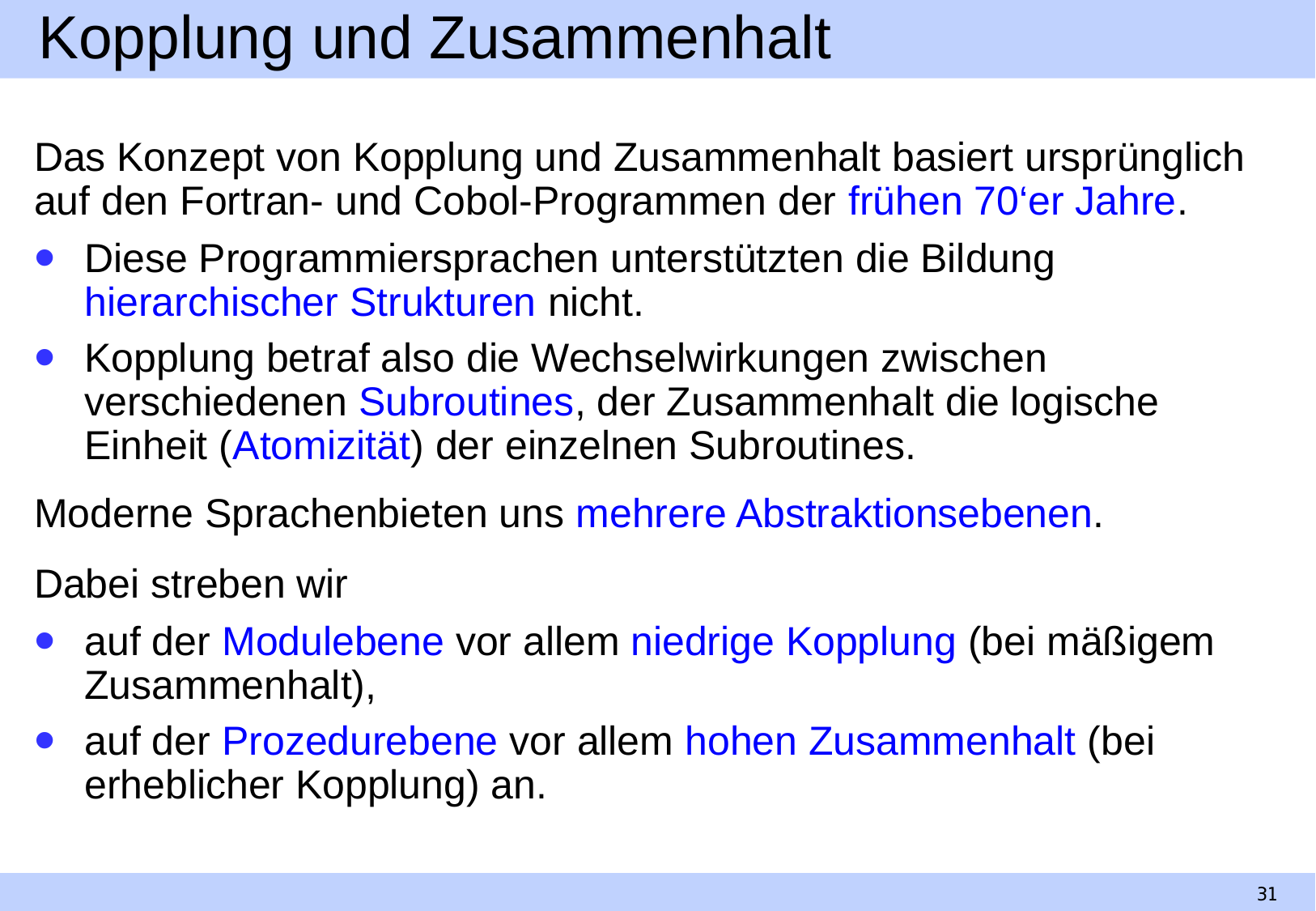

# Kopplung und Zusammenhalt
Das Konzept von Kopplung und Zusammenhalt basiert ursprünglich auf den Fortran- und Cobol-Programmen der frühen 70‘er Jahre.
Diese Programmiersprachen unterstützten die Bildung hierarchischer Strukturen nicht.
Kopplung betraf also die Wechselwirkungen zwischen verschiedenen Subroutines, der Zusammenhalt die logische Einheit (Atomizität) der einzelnen Subroutines.
Moderne Sprachenbieten uns mehrere Abstraktionsebenen.
Dabei streben wir
auf der Modulebene vor allem niedrige Kopplung (bei mäßigem Zusammenhalt),
auf der Prozedurebene vor allem hohen Zusammenhalt (bei erheblicher Kopplung) an.

31